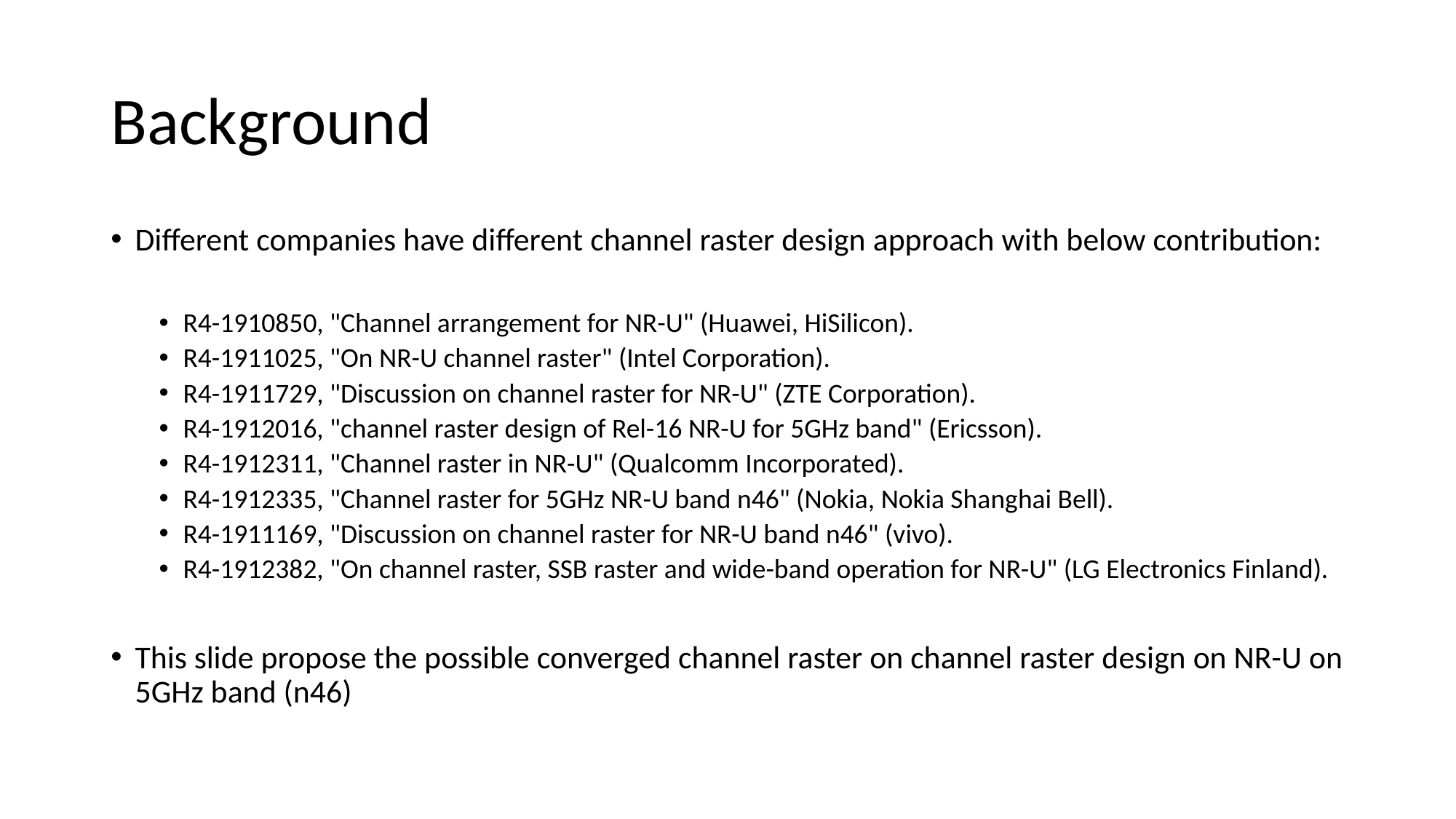

# Background
Different companies have different channel raster design approach with below contribution:

R4-1910850, "Channel arrangement for NR-U" (Huawei, HiSilicon).
R4-1911025, "On NR-U channel raster" (Intel Corporation).
R4-1911729, "Discussion on channel raster for NR-U" (ZTE Corporation).
R4-1912016, "channel raster design of Rel-16 NR-U for 5GHz band" (Ericsson).
R4-1912311, "Channel raster in NR-U" (Qualcomm Incorporated).
R4-1912335, "Channel raster for 5GHz NR-U band n46" (Nokia, Nokia Shanghai Bell).
R4-1911169, "Discussion on channel raster for NR-U band n46" (vivo).
R4-1912382, "On channel raster, SSB raster and wide-band operation for NR-U" (LG Electronics Finland).

This slide propose the possible converged channel raster on channel raster design on NR-U on 5GHz band (n46)